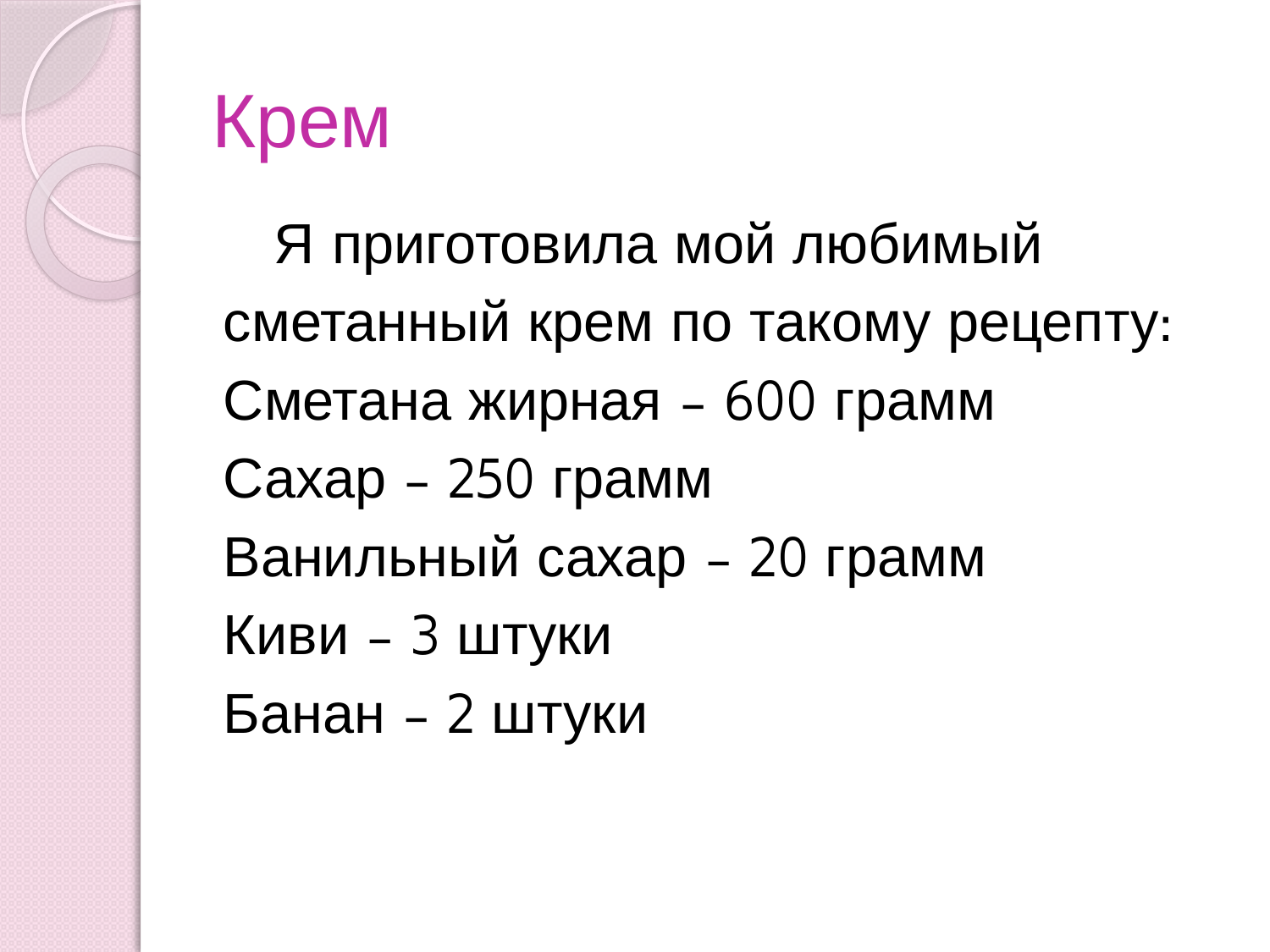

# Крем
   Я приготовила мой любимый
сметанный крем по такому рецепту:
Сметана жирная – 600 грамм
Сахар – 250 грамм
Ванильный сахар – 20 грамм
Киви – 3 штуки
Банан – 2 штуки